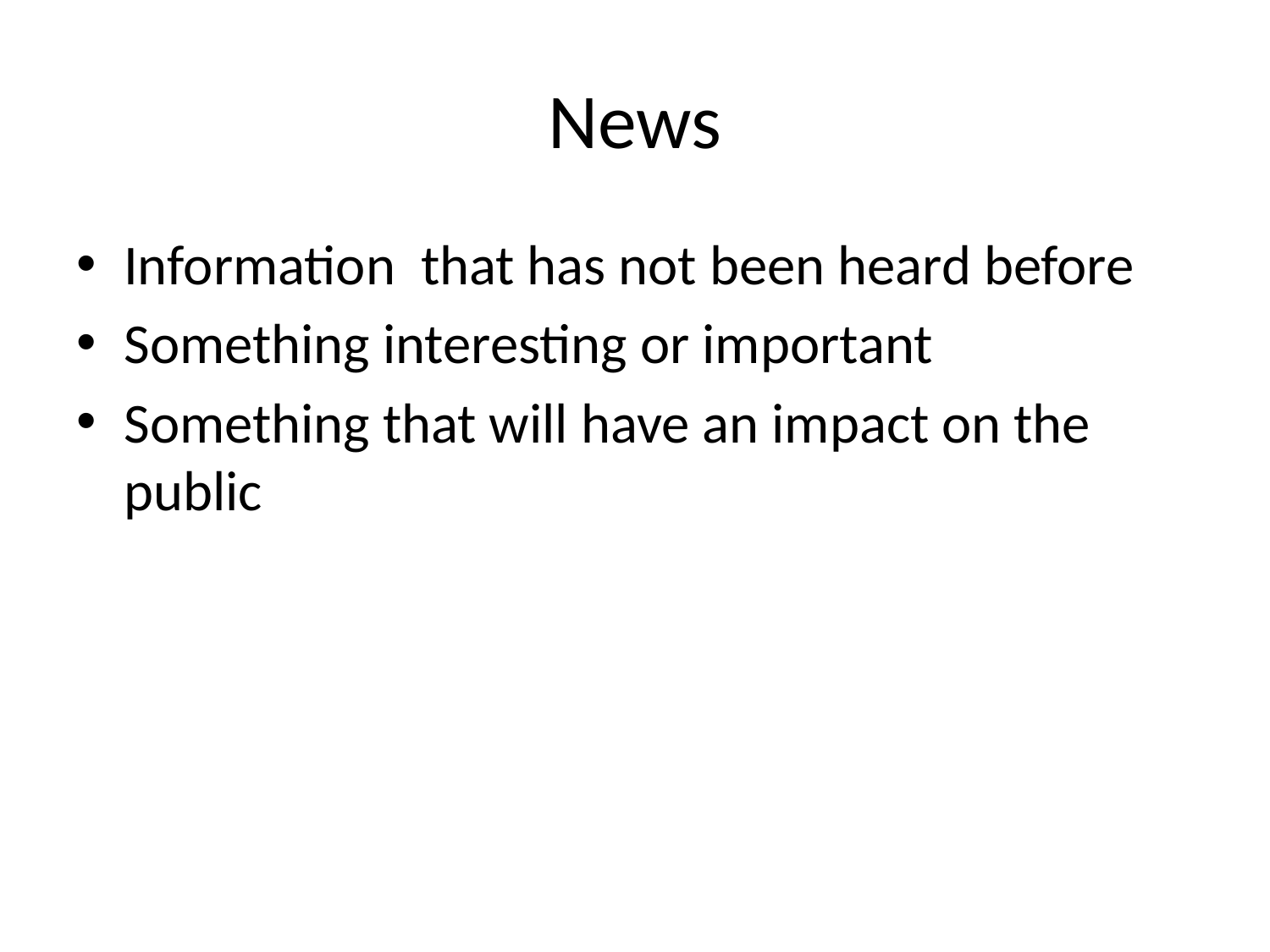

# News
Information  that has not been heard before
Something interesting or important
Something that will have an impact on the public